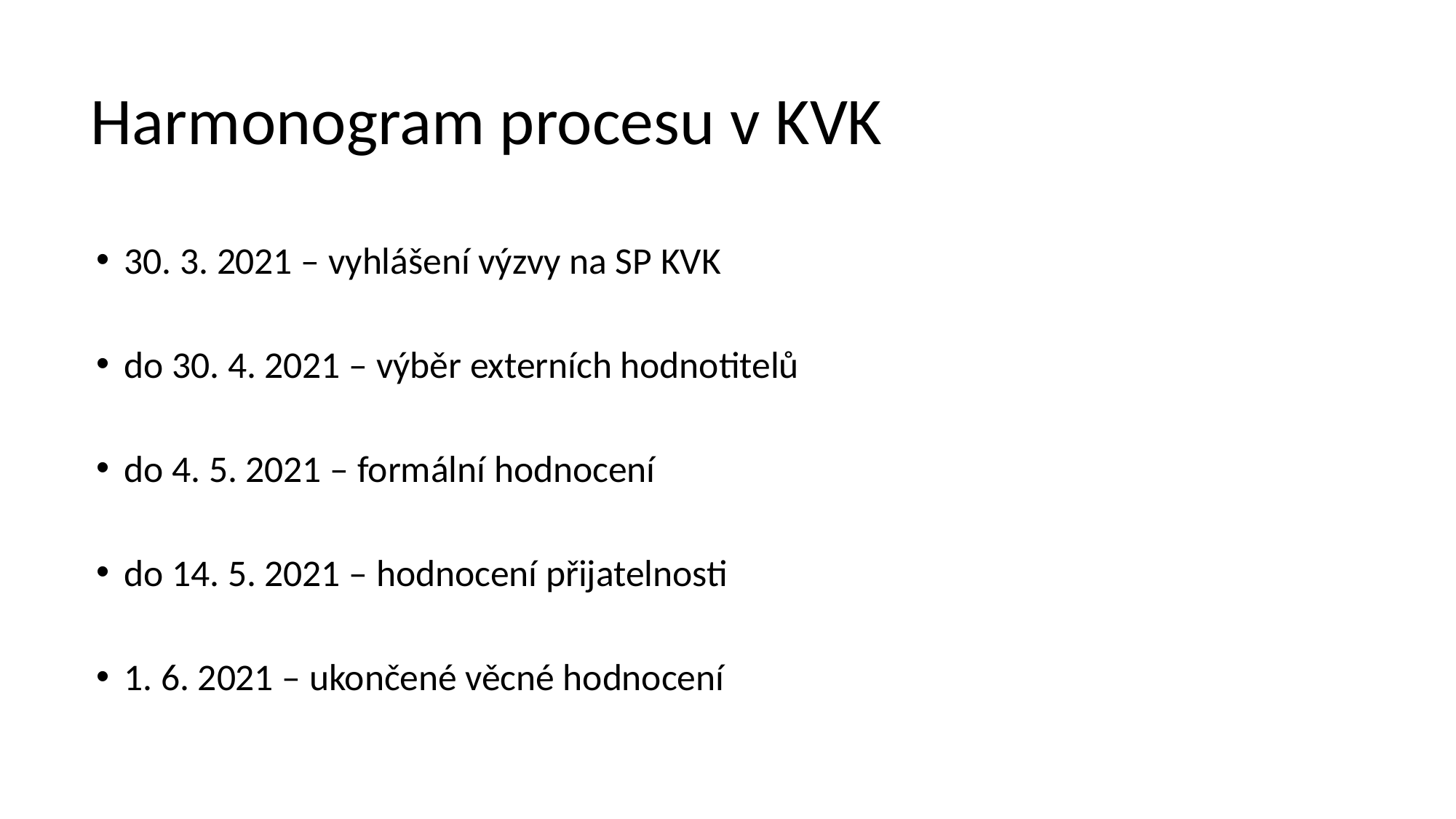

# Harmonogram procesu v KVK
30. 3. 2021 – vyhlášení výzvy na SP KVK
do 30. 4. 2021 – výběr externích hodnotitelů
do 4. 5. 2021 – formální hodnocení
do 14. 5. 2021 – hodnocení přijatelnosti
1. 6. 2021 – ukončené věcné hodnocení